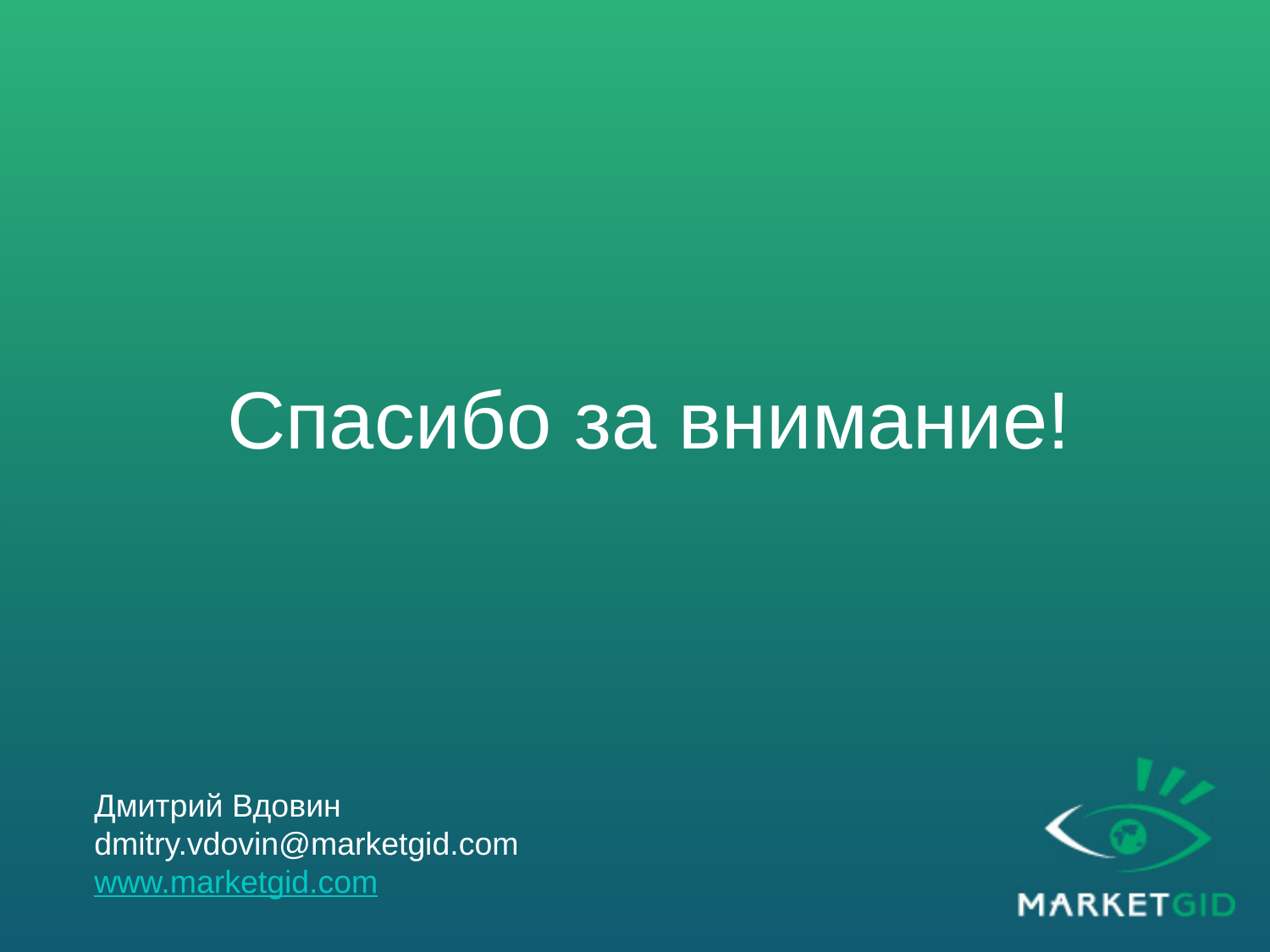

# Спасибо за внимание!
Дмитрий Вдовин
dmitry.vdovin@marketgid.com
www.marketgid.com